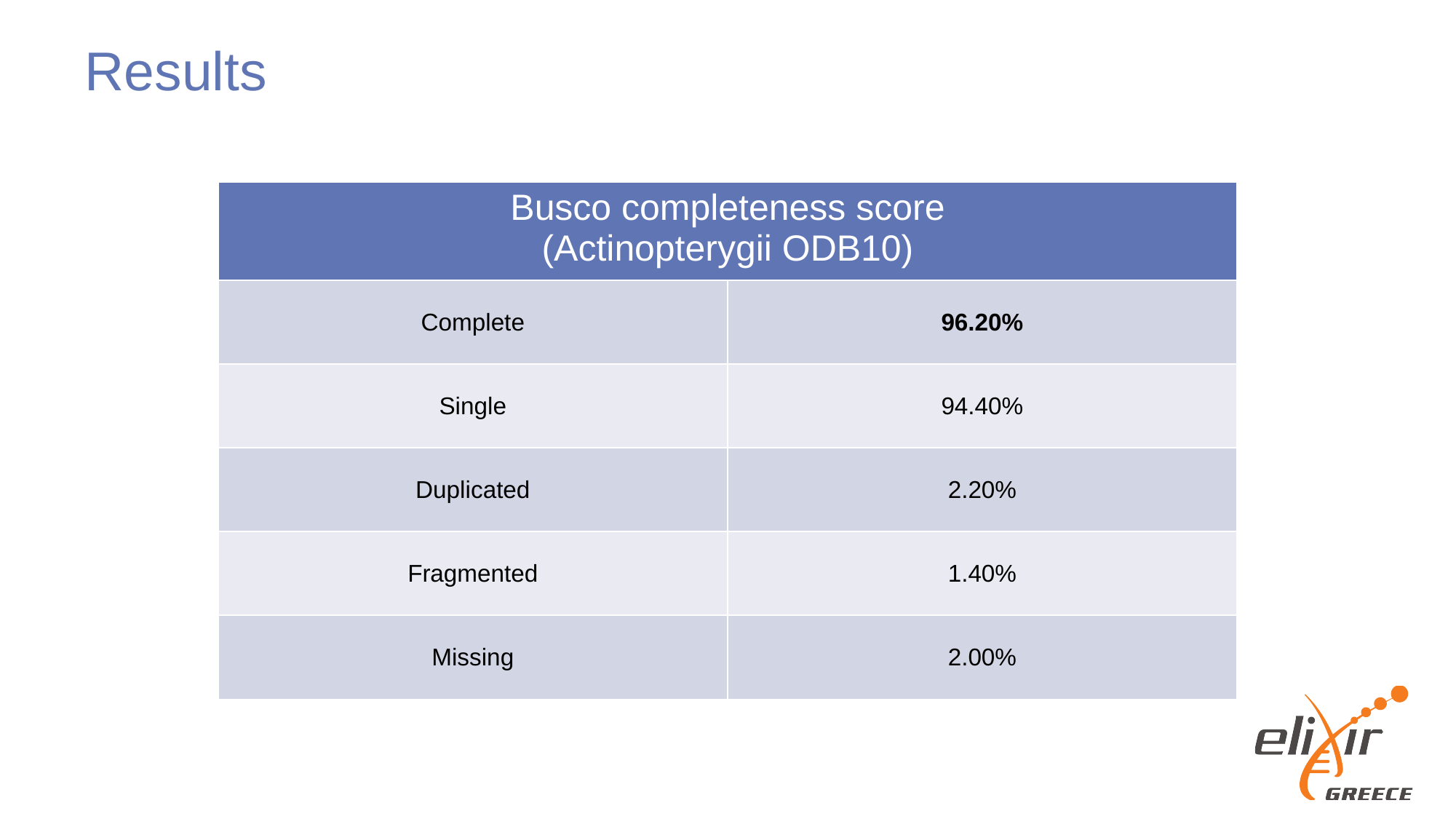

# Results
| Busco completeness score (Actinopterygii ODB10) |  |
| --- | --- |
| Complete | 96.20% |
| Single | 94.40% |
| Duplicated | 2.20% |
| Fragmented | 1.40% |
| Missing | 2.00% |